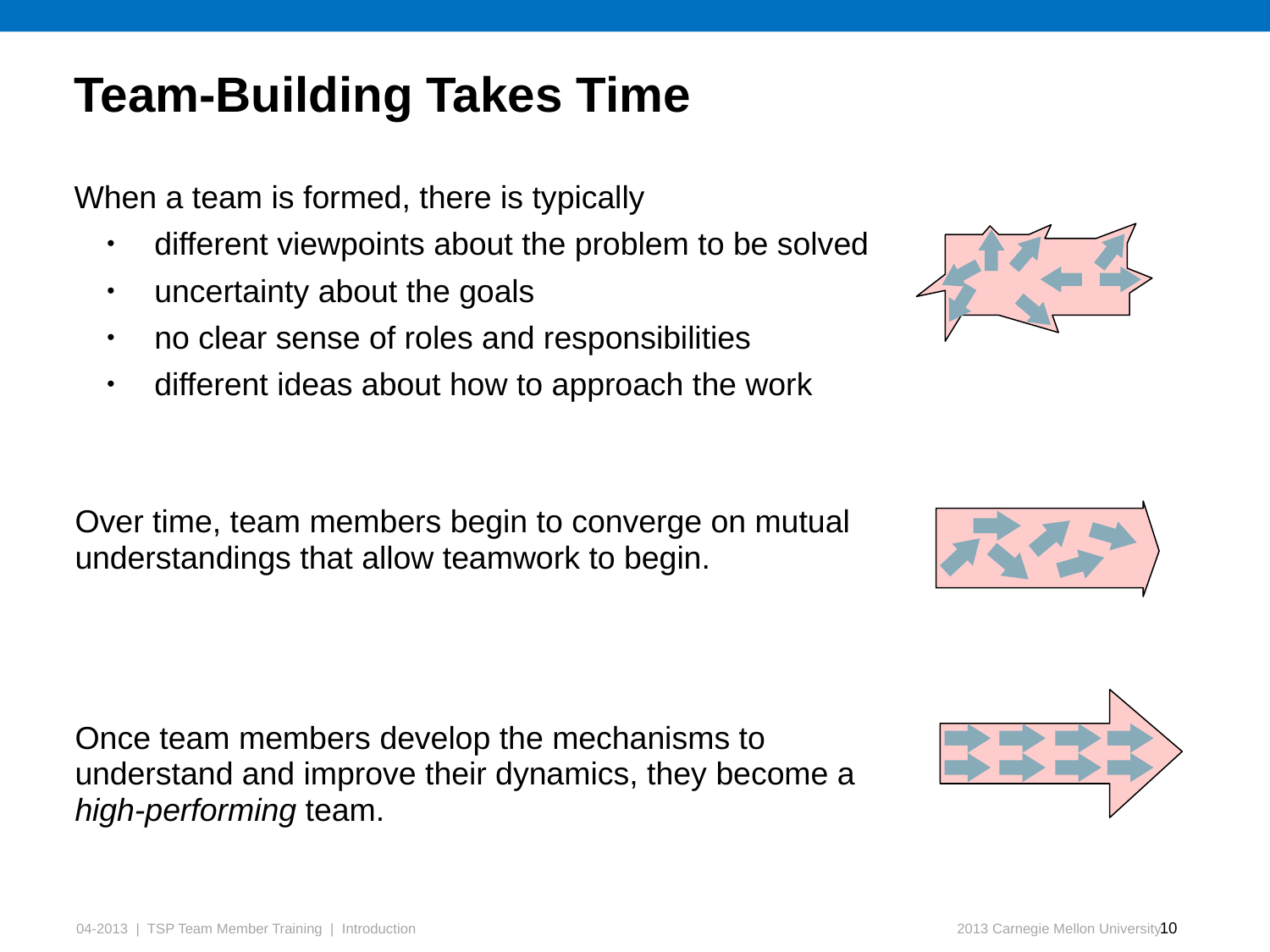

# Team-Building Takes Time
When a team is formed, there is typically
different viewpoints about the problem to be solved
uncertainty about the goals
no clear sense of roles and responsibilities
different ideas about how to approach the work

Over time, team members begin to converge on mutual understandings that allow teamwork to begin.

Once team members develop the mechanisms to understand and improve their dynamics, they become a high-performing team.